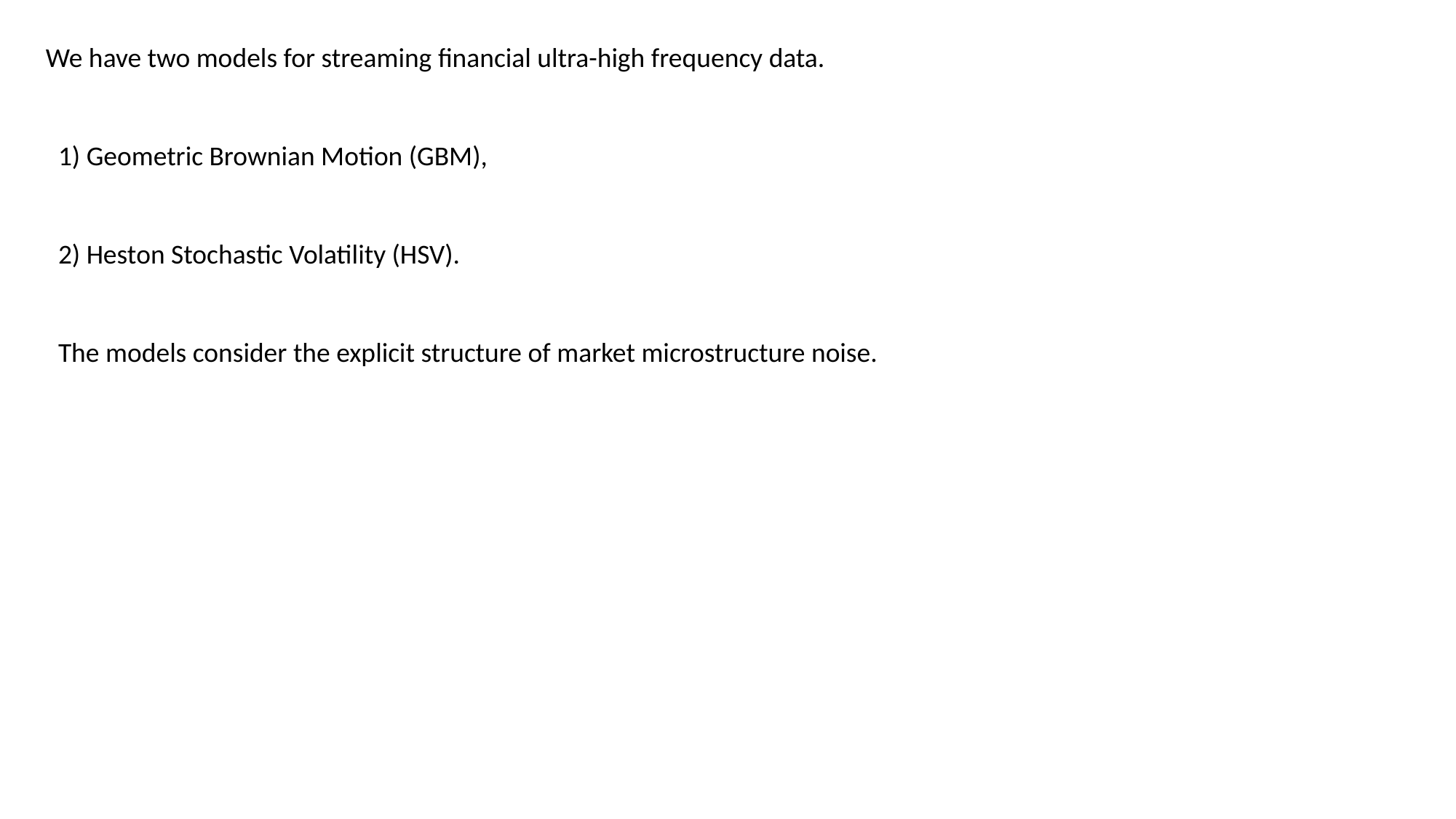

We have two models for streaming financial ultra-high frequency data.

  1) Geometric Brownian Motion (GBM),

  2) Heston Stochastic Volatility (HSV).

  The models consider the explicit structure of market microstructure noise.